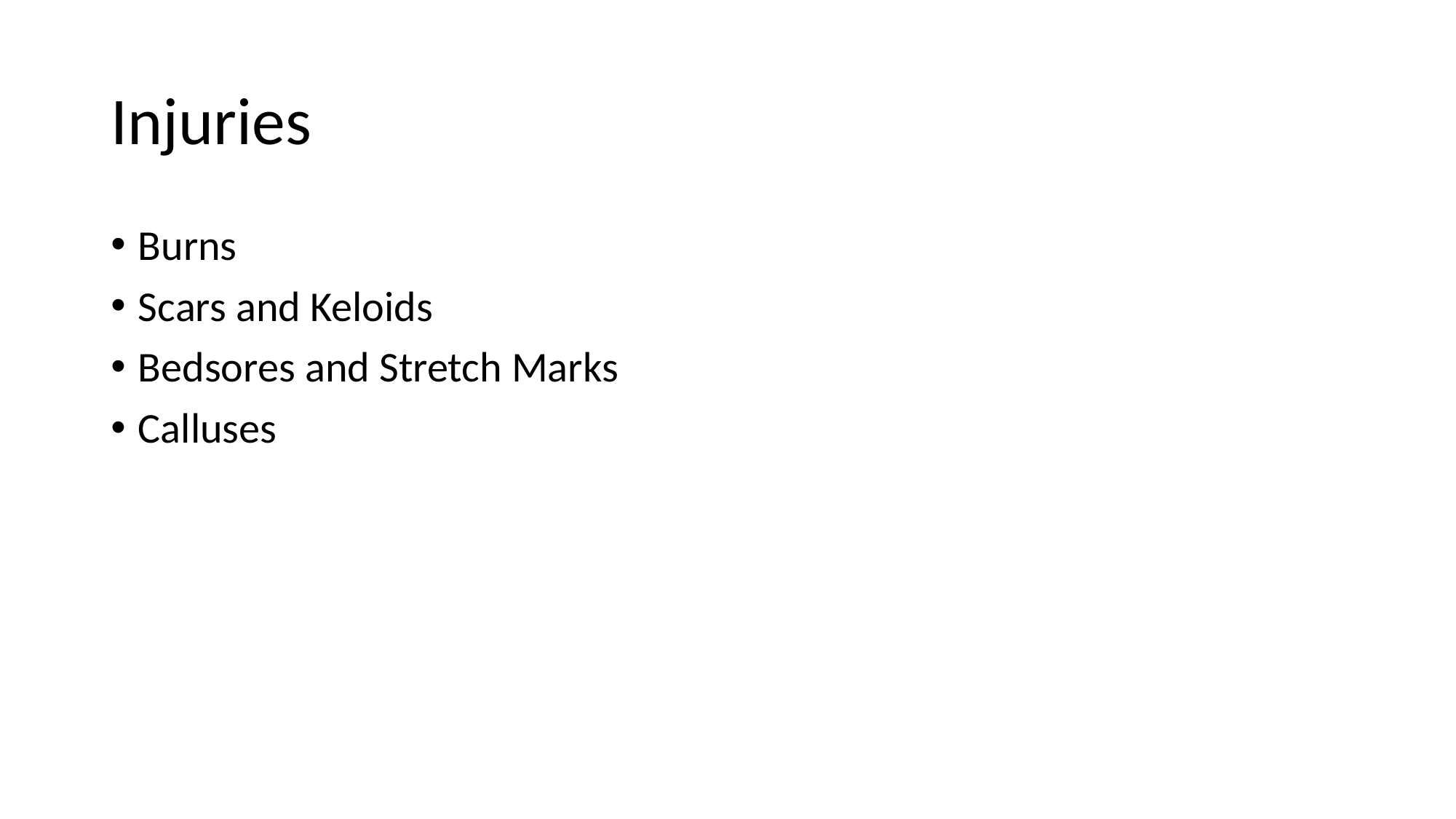

# Injuries
Burns
Scars and Keloids
Bedsores and Stretch Marks
Calluses